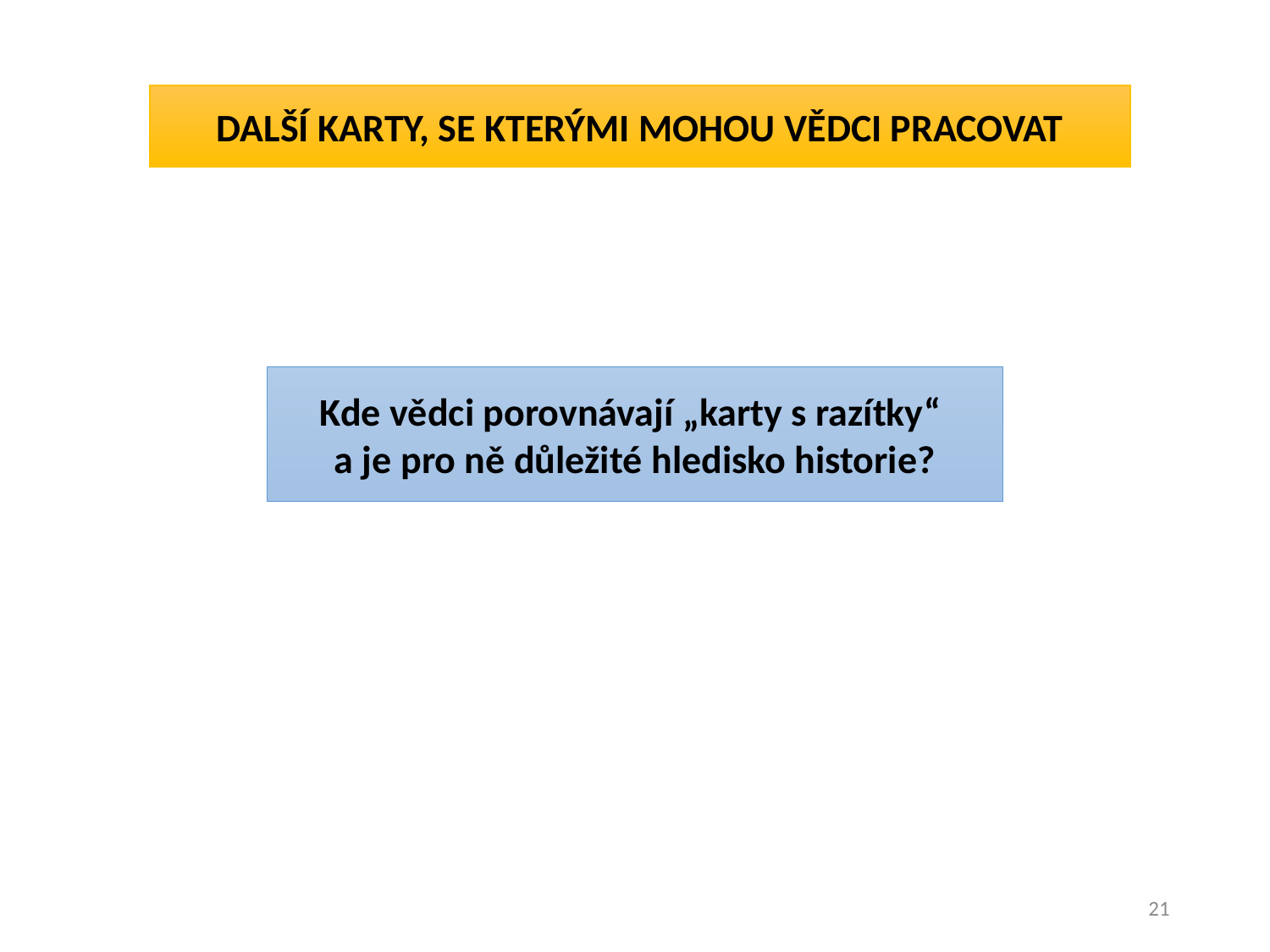

DALŠÍ KARTY, SE KTERÝMI MOHOU VĚDCI PRACOVAT
Kde vědci porovnávají „karty s razítky“
a je pro ně důležité hledisko historie?
21